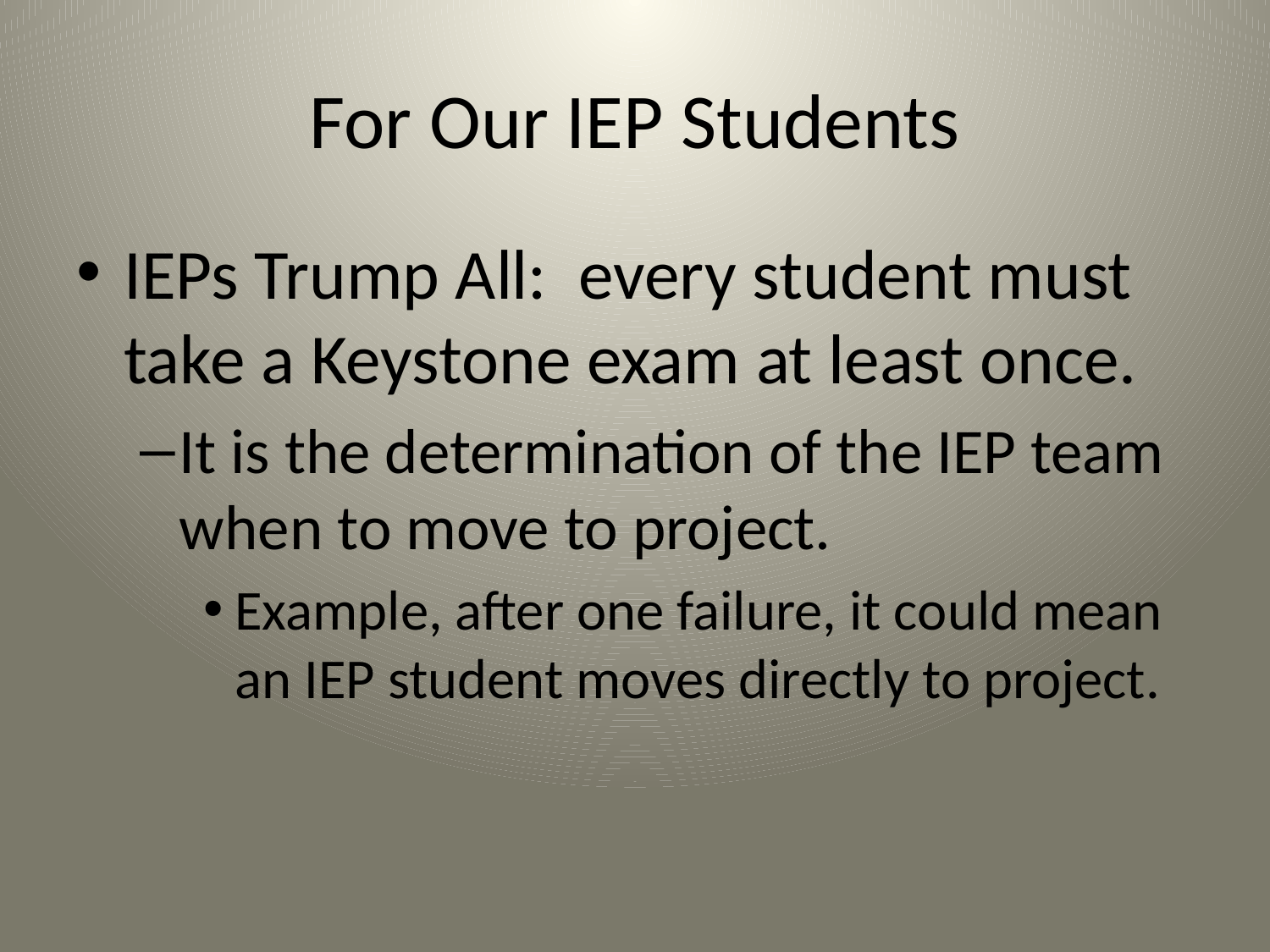

# For Our IEP Students
IEPs Trump All:  every student must take a Keystone exam at least once.
It is the determination of the IEP team when to move to project.
Example, after one failure, it could mean an IEP student moves directly to project.